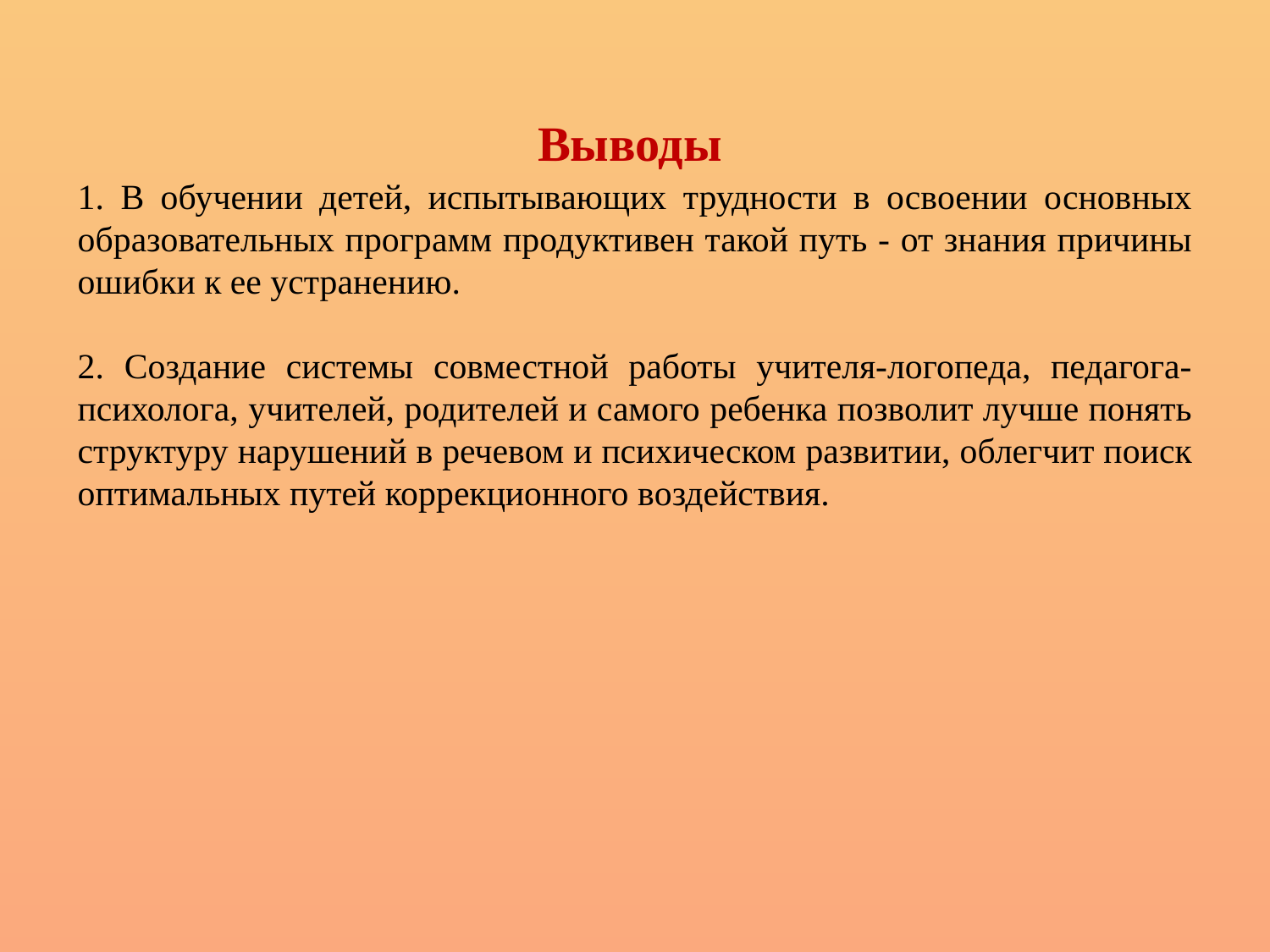

1. В обучении детей, испытывающих трудности в освоении основных образовательных программ продуктивен такой путь - от знания причины ошибки к ее устранению.

2. Создание системы совместной работы учителя-логопеда, педагога-психолога, учителей, родителей и самого ребенка позволит лучше понять структуру нарушений в речевом и психическом развитии, облегчит поиск оптимальных путей коррекционного воздействия.

Выводы